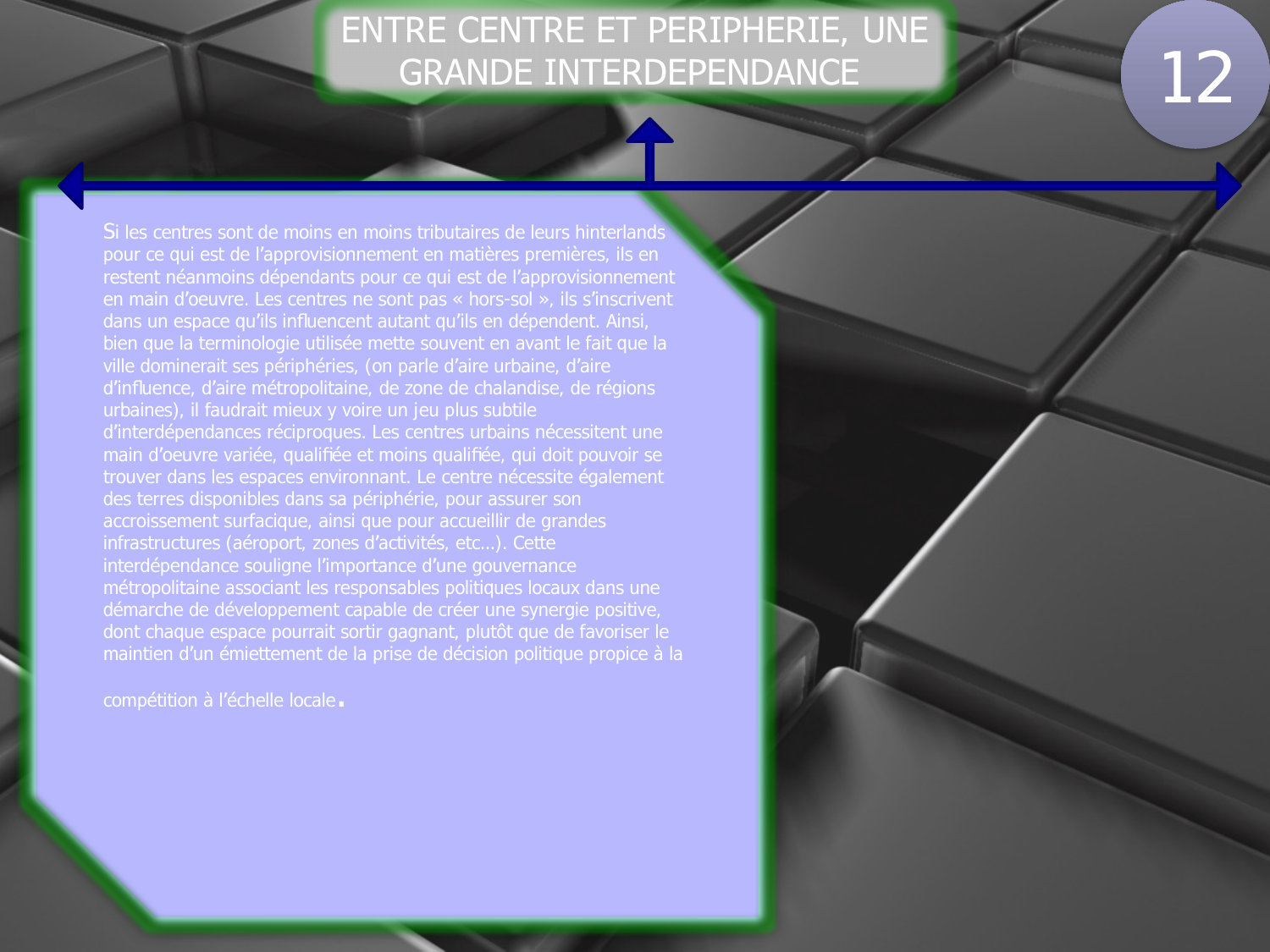

ENTRE CENTRE ET PERIPHERIE, UNE GRANDE INTERDEPENDANCE
12

Si les centres sont de moins en moins tributaires de leurs hinterlands pour ce qui est de l’approvisionnement en matières premières, ils en restent néanmoins dépendants pour ce qui est de l’approvisionnement en main d’oeuvre. Les centres ne sont pas « hors-sol », ils s’inscrivent dans un espace qu’ils influencent autant qu’ils en dépendent. Ainsi, bien que la terminologie utilisée mette souvent en avant le fait que la ville dominerait ses périphéries, (on parle d’aire urbaine, d’aire d’influence, d’aire métropolitaine, de zone de chalandise, de régions urbaines), il faudrait mieux y voire un jeu plus subtile d’interdépendances réciproques. Les centres urbains nécessitent une main d’oeuvre variée, qualifiée et moins qualifiée, qui doit pouvoir se trouver dans les espaces environnant. Le centre nécessite également des terres disponibles dans sa périphérie, pour assurer son accroissement surfacique, ainsi que pour accueillir de grandes infrastructures (aéroport, zones d’activités, etc…). Cette interdépendance souligne l’importance d’une gouvernance métropolitaine associant les responsables politiques locaux dans une démarche de développement capable de créer une synergie positive, dont chaque espace pourrait sortir gagnant, plutôt que de favoriser le maintien d’un émiettement de la prise de décision politique propice à la compétition à l’échelle locale.